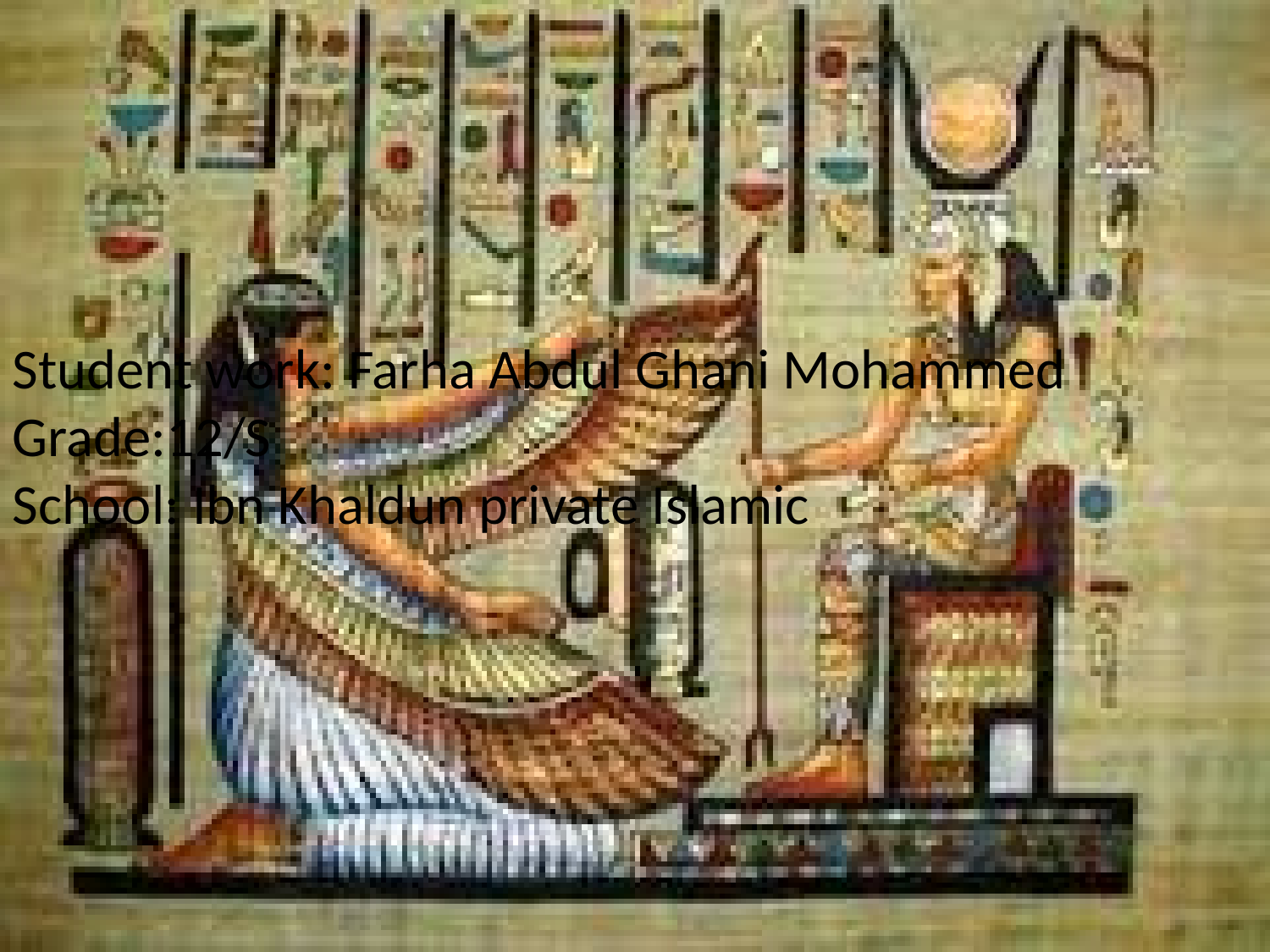

Student work: Farha Abdul Ghani Mohammed
Grade:12/S
School: Ibn Khaldun private Islamic